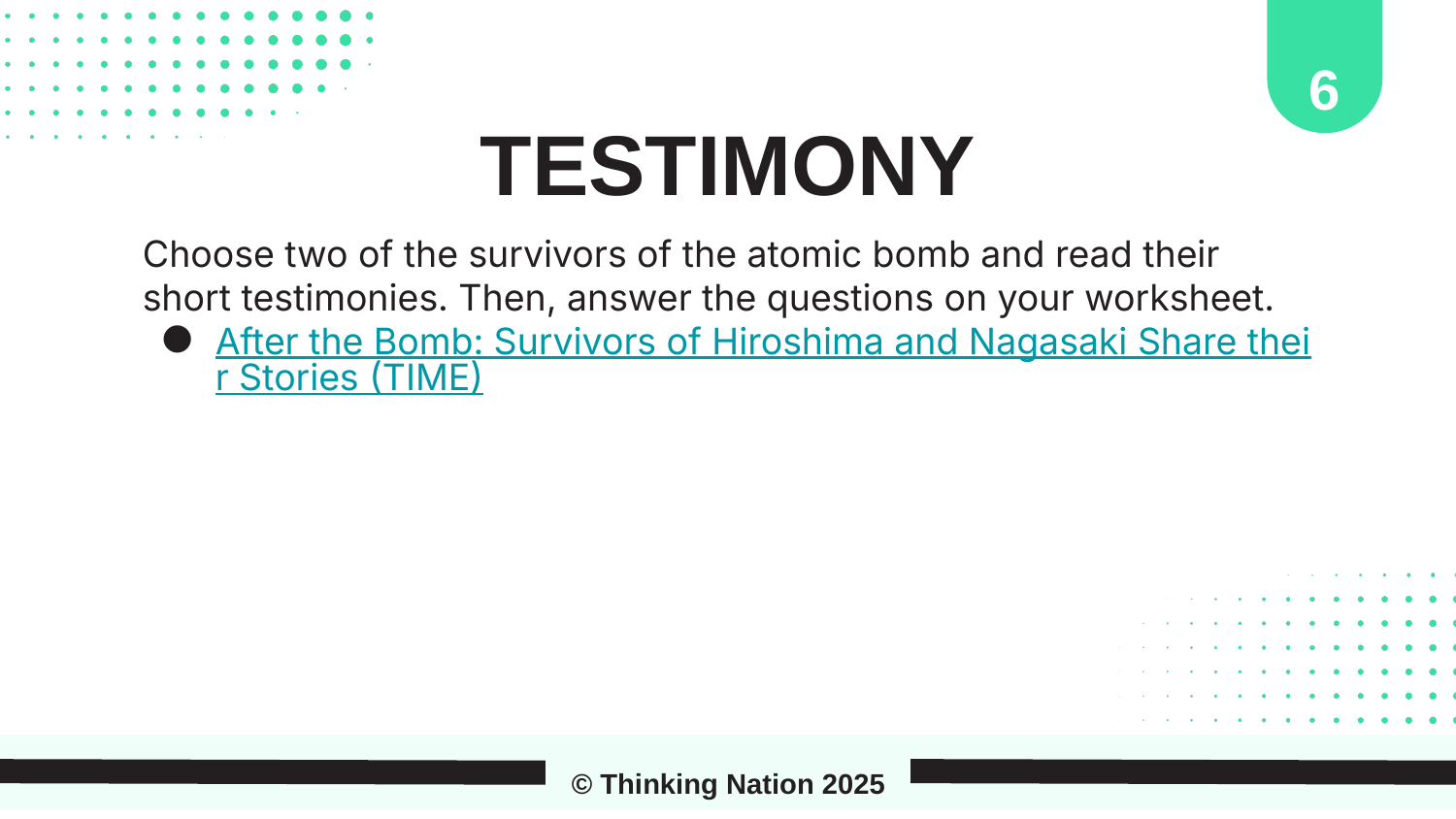

6
TESTIMONY
Choose two of the survivors of the atomic bomb and read their short testimonies. Then, answer the questions on your worksheet.
After the Bomb: Survivors of Hiroshima and Nagasaki Share their Stories (TIME)

© Thinking Nation 2025